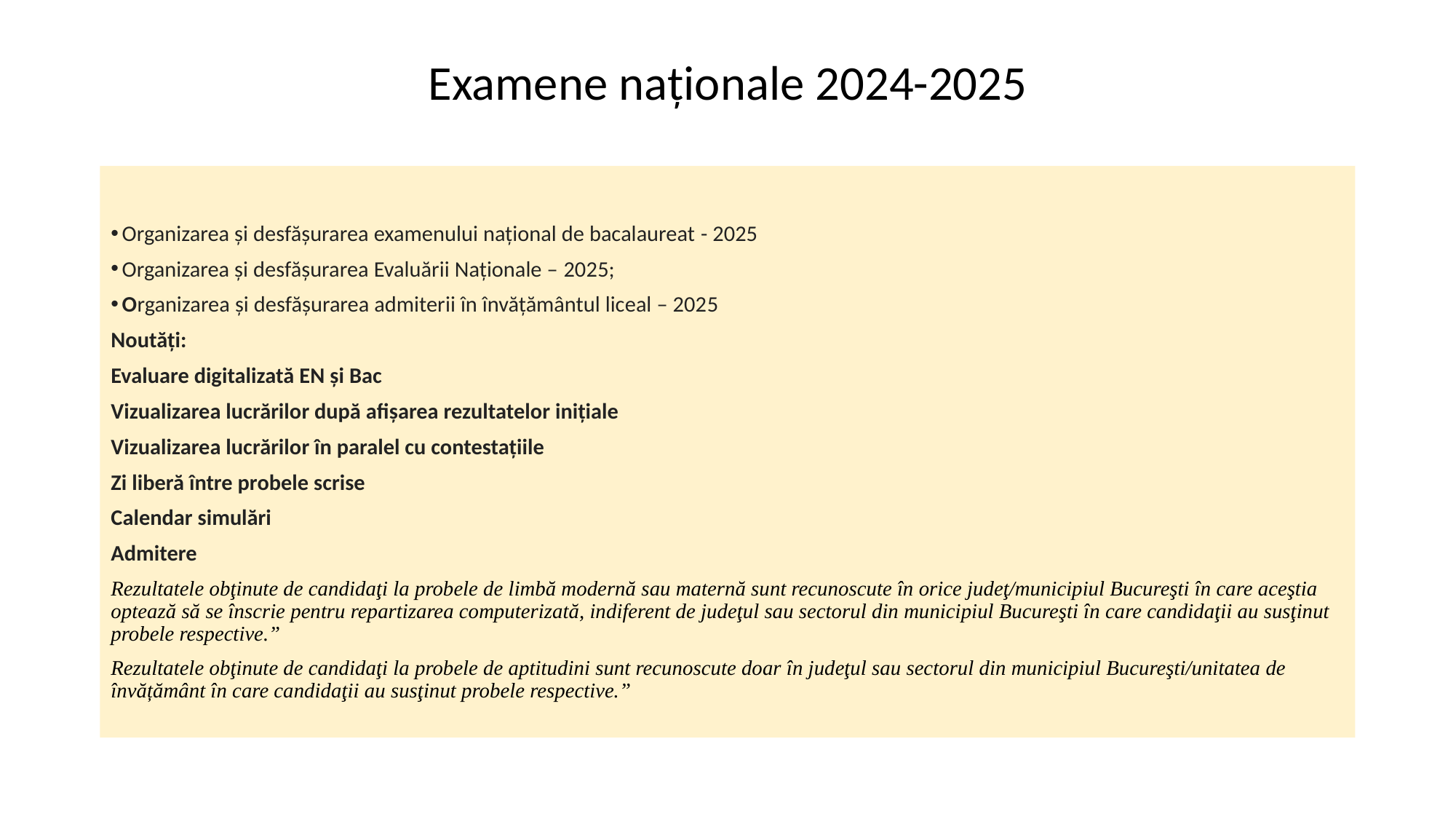

# Examene naționale 2024-2025

 Organizarea și desfășurarea examenului național de bacalaureat - 2025
 Organizarea și desfășurarea Evaluării Naționale – 2025;
 Organizarea și desfășurarea admiterii în învățământul liceal – 2025
Noutăți:
Evaluare digitalizată EN și Bac
Vizualizarea lucrărilor după afișarea rezultatelor inițiale
Vizualizarea lucrărilor în paralel cu contestațiile
Zi liberă între probele scrise
Calendar simulări
Admitere
Rezultatele obţinute de candidaţi la probele de limbă modernă sau maternă sunt recunoscute în orice judeţ/municipiul Bucureşti în care aceştia optează să se înscrie pentru repartizarea computerizată, indiferent de judeţul sau sectorul din municipiul Bucureşti în care candidaţii au susţinut probele respective.”
Rezultatele obţinute de candidaţi la probele de aptitudini sunt recunoscute doar în judeţul sau sectorul din municipiul Bucureşti/unitatea de învățământ în care candidaţii au susţinut probele respective.”